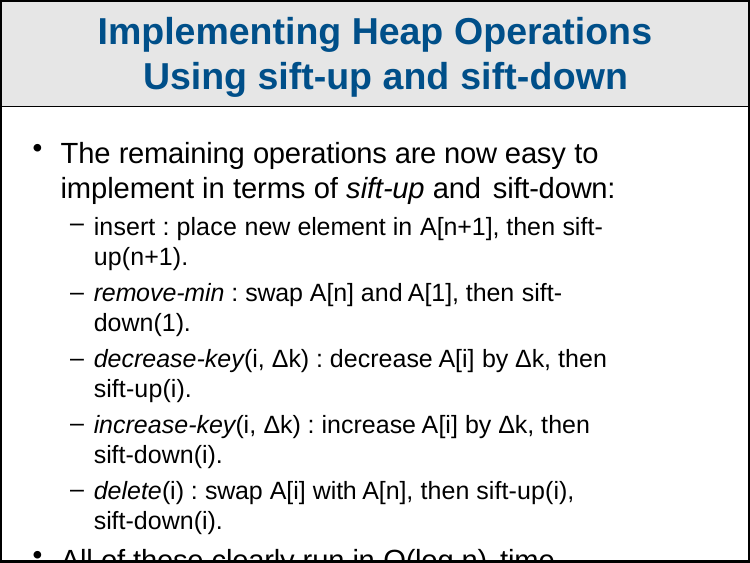

Implementing Heap Operations  Using sift-up and sift-down
The remaining operations are now easy to  implement in terms of sift-up and sift-down:
insert : place new element in A[n+1], then sift-up(n+1).
remove-min : swap A[n] and A[1], then sift-down(1).
decrease-key(i, Δk) : decrease A[i] by Δk, then sift-up(i).
increase-key(i, Δk) : increase A[i] by Δk, then sift-down(i).
delete(i) : swap A[i] with A[n], then sift-up(i), sift-down(i).
All of these clearly run in O(log n) time.
General idea: modify the heap, then fix any violation  of the heap property with one or two calls to sift-up  or sift-down.